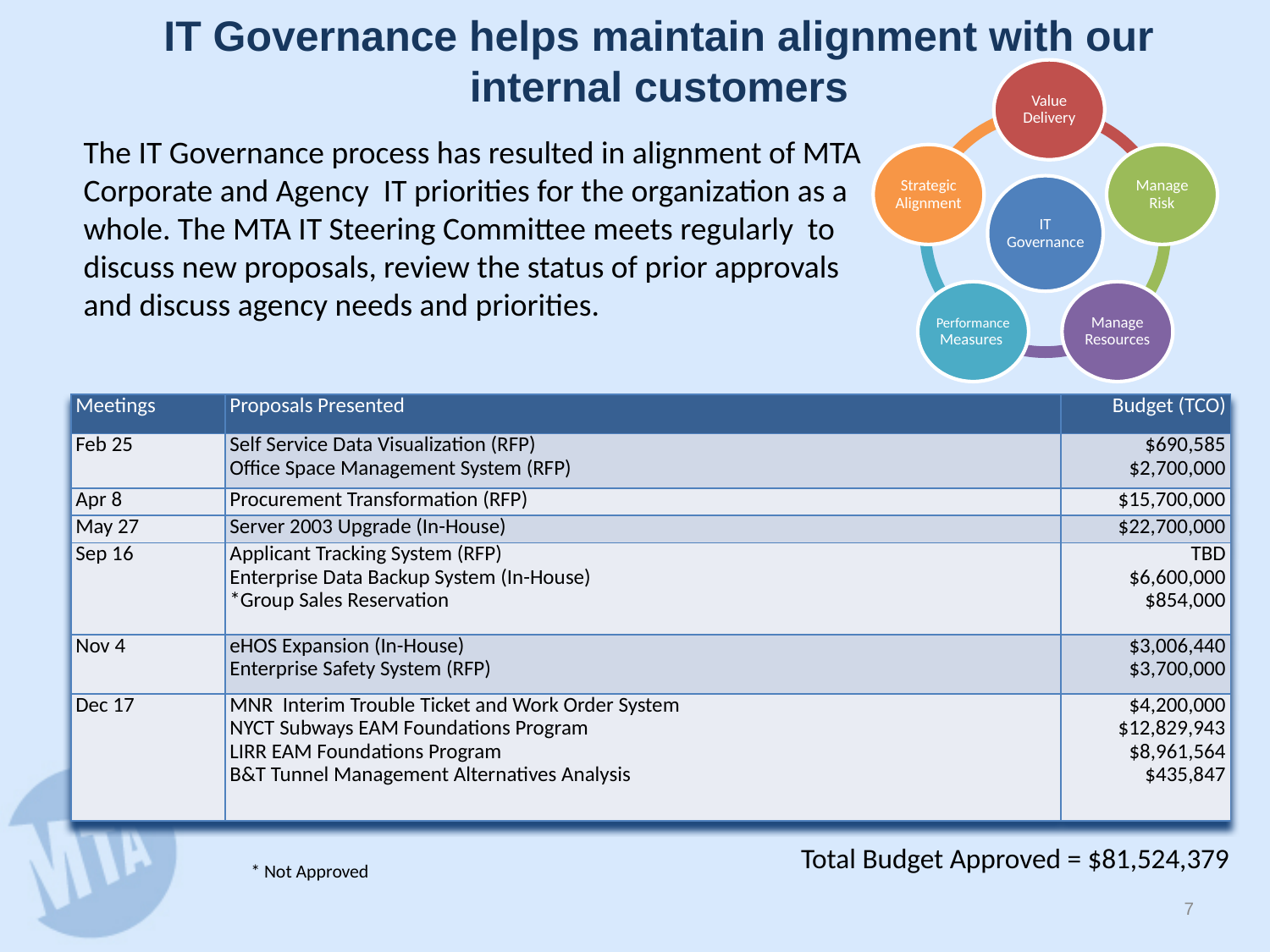

# IT Governance helps maintain alignment with our internal customers
IT Governance
Value Delivery
Manage Risk
Manage Resources
Performance Measures
Strategic Alignment

The IT Governance process has resulted in alignment of MTA Corporate and Agency  IT priorities for the organization as a whole. The MTA IT Steering Committee meets regularly  to discuss new proposals, review the status of prior approvals and discuss agency needs and priorities.
| Meetings | Proposals Presented | Budget (TCO) |
| --- | --- | --- |
| Feb 25 | Self Service Data Visualization (RFP) Office Space Management System (RFP) | $690,585 $2,700,000 |
| Apr 8 | Procurement Transformation (RFP) | $15,700,000 |
| May 27 | Server 2003 Upgrade (In-House) | $22,700,000 |
| Sep 16 | Applicant Tracking System (RFP) Enterprise Data Backup System (In-House) \*Group Sales Reservation | TBD $6,600,000 $854,000 |
| Nov 4 | eHOS Expansion (In-House) Enterprise Safety System (RFP) | $3,006,440 $3,700,000 |
| Dec 17 | MNR Interim Trouble Ticket and Work Order System NYCT Subways EAM Foundations Program LIRR EAM Foundations Program B&T Tunnel Management Alternatives Analysis | $4,200,000 $12,829,943 $8,961,564 $435,847 |
Total Budget Approved = $81,524,379
* Not Approved
7